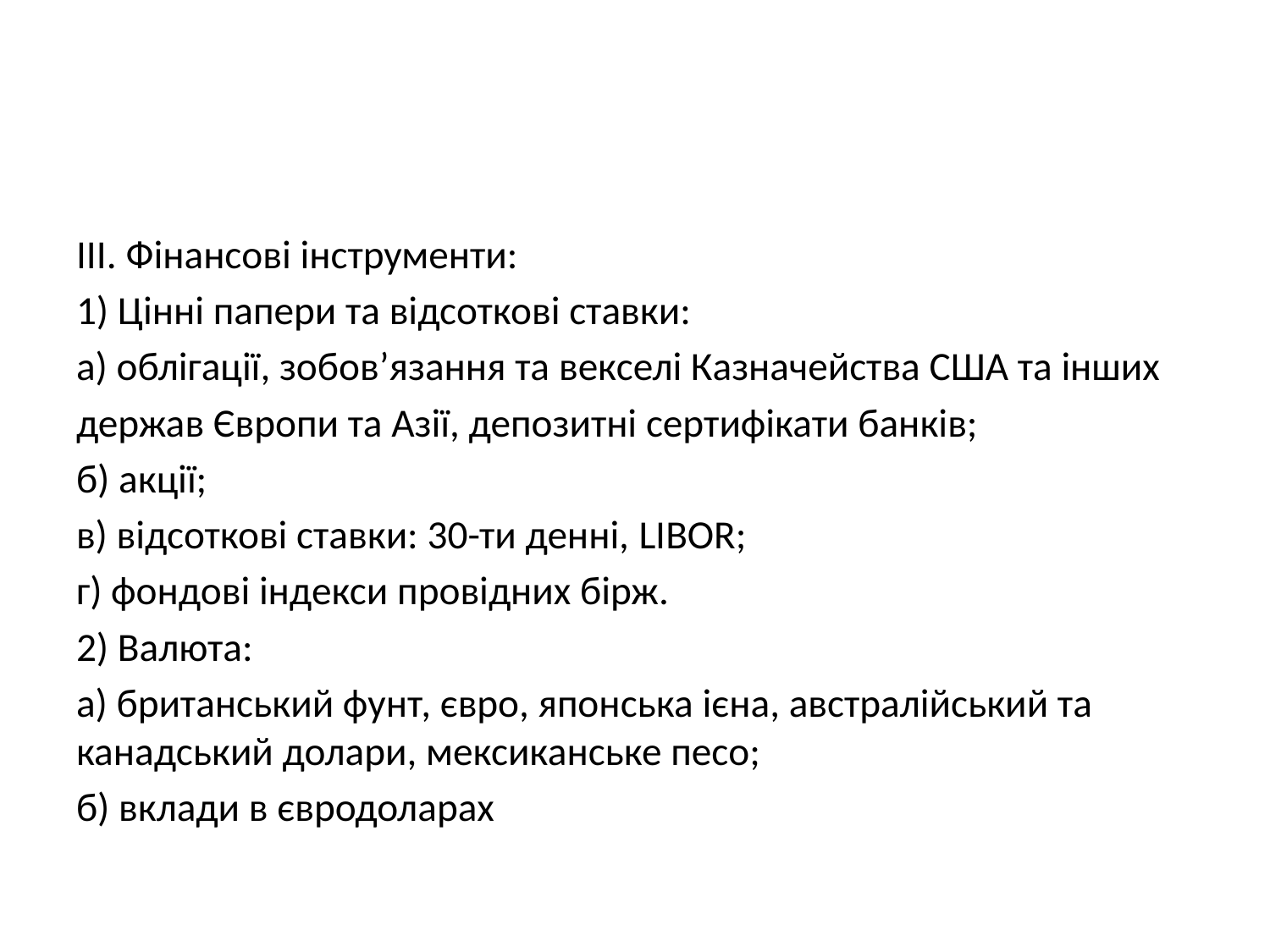

#
ІІІ. Фінансові інструменти:
1) Цінні папери та відсоткові ставки:
а) облігації, зобов’язання та векселі Казначейства США та інших
держав Європи та Азії, депозитні сертифікати банків;
б) акції;
в) відсоткові ставки: 30-ти денні, LІBOR;
г) фондові індекси провідних бірж.
2) Валюта:
а) британський фунт, євро, японська ієна, австралійський та канадський долари, мексиканське песо;
б) вклади в євродоларах